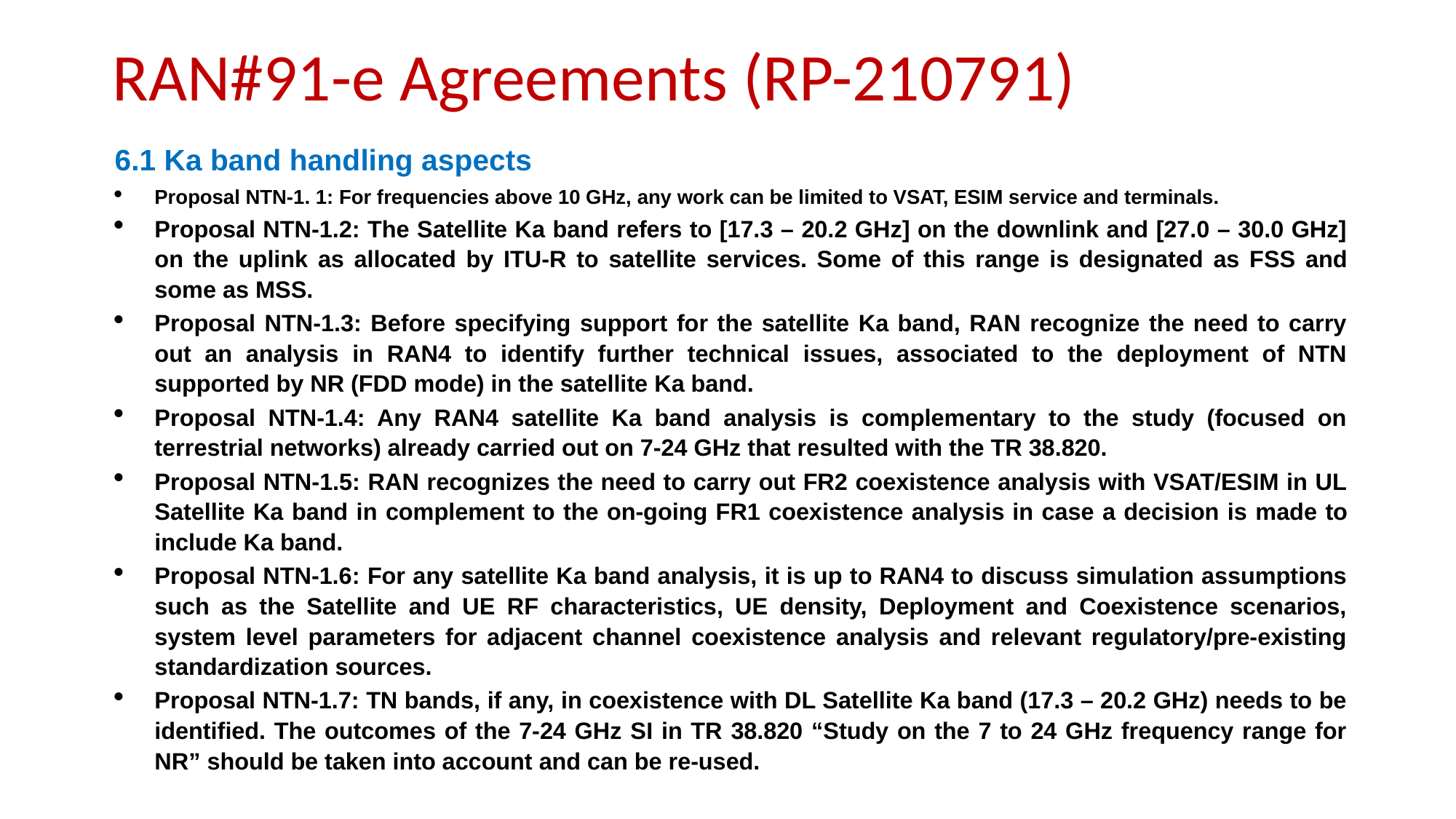

# RAN#91-e Agreements (RP-210791)
6.1 Ka band handling aspects
Proposal NTN-1. 1: For frequencies above 10 GHz, any work can be limited to VSAT, ESIM service and terminals.
Proposal NTN-1.2: The Satellite Ka band refers to [17.3 – 20.2 GHz] on the downlink and [27.0 – 30.0 GHz] on the uplink as allocated by ITU-R to satellite services. Some of this range is designated as FSS and some as MSS.
Proposal NTN-1.3: Before specifying support for the satellite Ka band, RAN recognize the need to carry out an analysis in RAN4 to identify further technical issues, associated to the deployment of NTN supported by NR (FDD mode) in the satellite Ka band.
Proposal NTN-1.4: Any RAN4 satellite Ka band analysis is complementary to the study (focused on terrestrial networks) already carried out on 7-24 GHz that resulted with the TR 38.820.
Proposal NTN-1.5: RAN recognizes the need to carry out FR2 coexistence analysis with VSAT/ESIM in UL Satellite Ka band in complement to the on-going FR1 coexistence analysis in case a decision is made to include Ka band.
Proposal NTN-1.6: For any satellite Ka band analysis, it is up to RAN4 to discuss simulation assumptions such as the Satellite and UE RF characteristics, UE density, Deployment and Coexistence scenarios, system level parameters for adjacent channel coexistence analysis and relevant regulatory/pre-existing standardization sources.
Proposal NTN-1.7: TN bands, if any, in coexistence with DL Satellite Ka band (17.3 – 20.2 GHz) needs to be identified. The outcomes of the 7-24 GHz SI in TR 38.820 “Study on the 7 to 24 GHz frequency range for NR” should be taken into account and can be re-used.